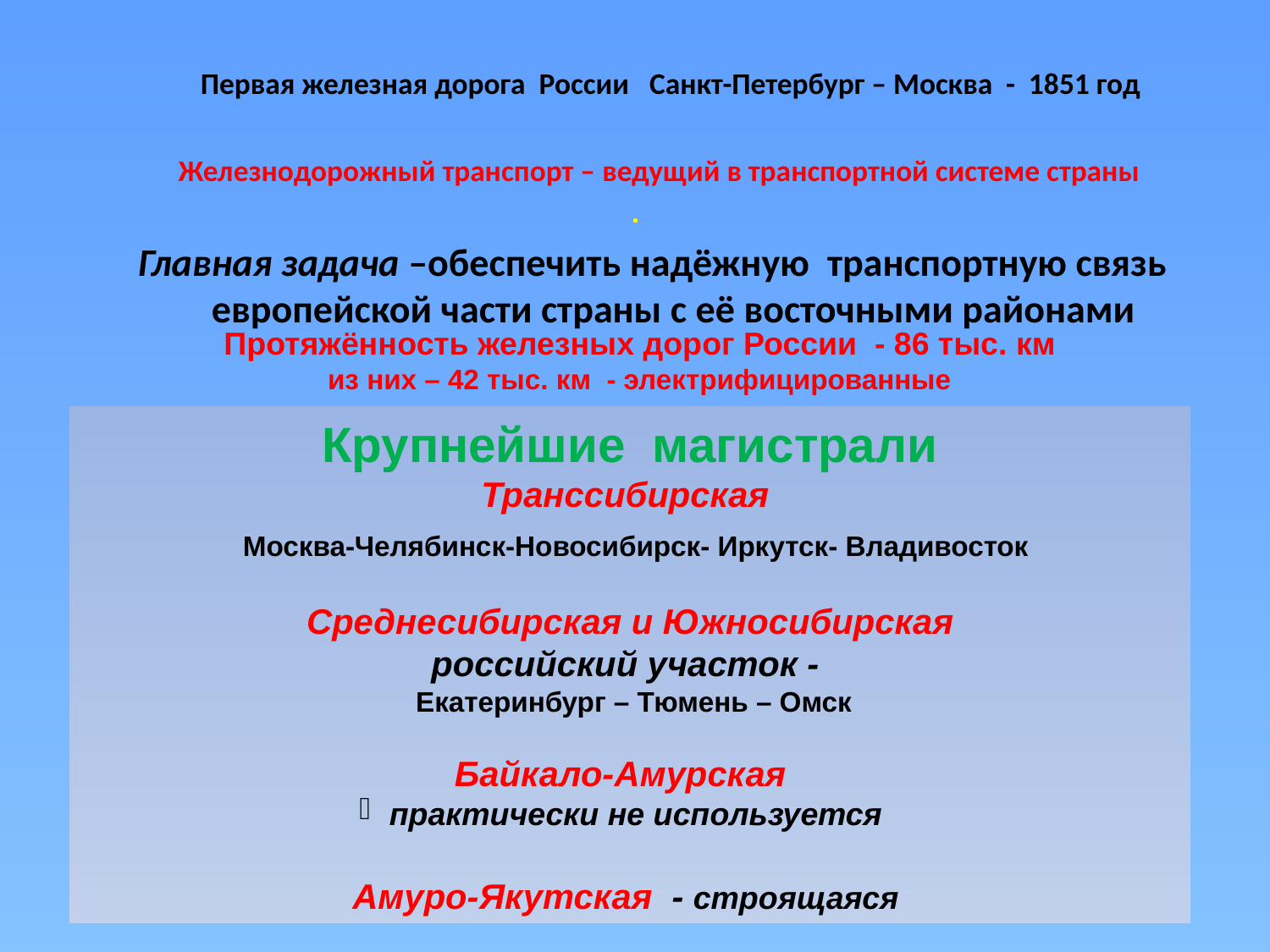

Первая железная дорога  России   Санкт-Петербург – Москва  -  1851 год

   Железнодорожный транспорт – ведущий в транспортной системе страны
.
 Главная задача –обеспечить надёжную  транспортную связь европейской части страны с её восточными районами

Протяжённость железных дорог России  - 86 тыс. км
из них – 42 тыс. км  - электрифицированные
Крупнейшие  магистрали
Транссибирская
 Москва-Челябинск-Новосибирск- Иркутск- Владивосток

Среднесибирская и Южносибирская
российский участок -
 Екатеринбург – Тюмень – Омск

Байкало-Амурская
практически не используется

Амуро-Якутская  - строящаяся